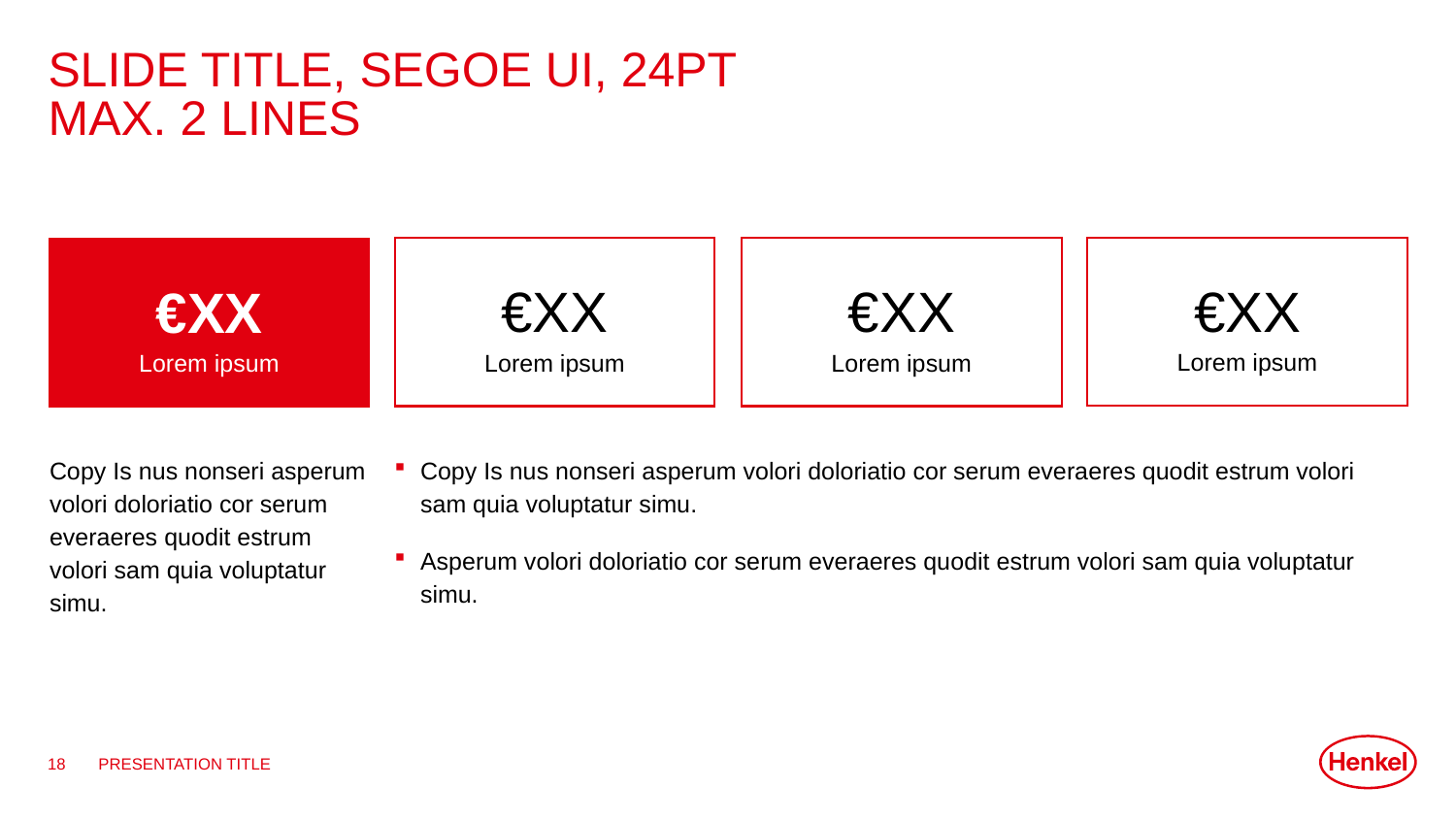

# Slide Title, Segoe UI, 24pt Max. 2 Lines
€XX
Lorem ipsum
€XX
Lorem ipsum
€XX
Lorem ipsum
€XX
Lorem ipsum
Copy Is nus nonseri asperum volori doloriatio cor serum everaeres quodit estrum volori sam quia voluptatur simu.
Asperum volori doloriatio cor serum everaeres quodit estrum volori sam quia voluptatur simu.
Copy Is nus nonseri asperum volori doloriatio cor serum everaeres quodit estrum volori sam quia voluptatur simu.
18
Presentation title